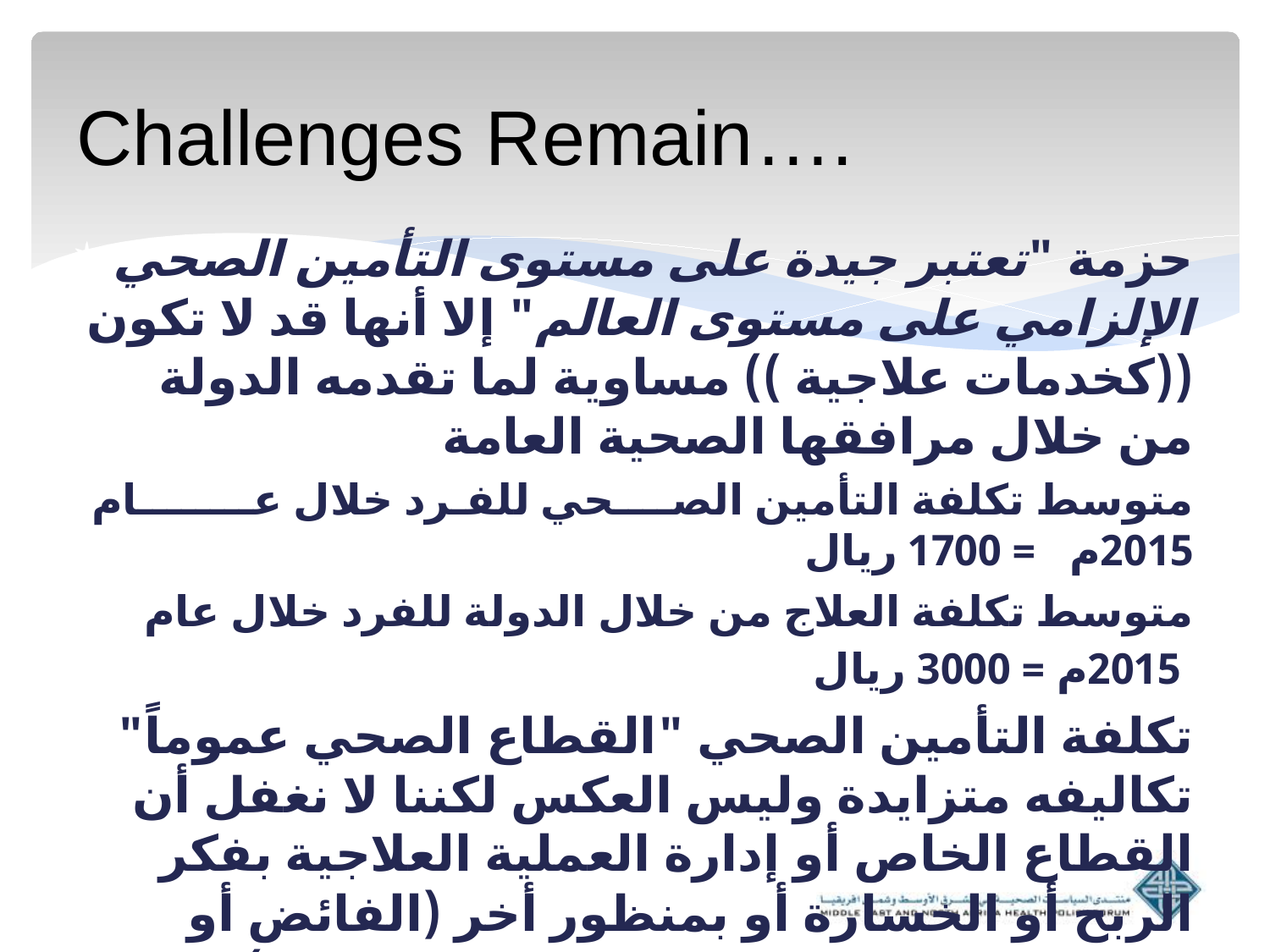

# Challenges Remain….
حزمة "تعتبر جيدة على مستوى التأمين الصحي الإلزامي على مستوى العالم" إلا أنها قد لا تكون ((كخدمات علاجية )) مساوية لما تقدمه الدولة من خلال مرافقها الصحية العامة
متوسط تكلفة التأمين الصــــحي للفـرد خلال عــــــــام 2015م   = 1700 ريال
متوسط تكلفة العلاج من خلال الدولة للفرد خلال عام 2015م = 3000 ريال
تكلفة التأمين الصحي "القطاع الصحي عموماً" تكاليفه متزايدة وليس العكس لكننا لا نغفل أن القطاع الخاص أو إدارة العملية العلاجية بفكر الربح أو الخسارة أو بمنظور أخر (الفائض أو العجز في القطاعات التي لا تهدف للربح) بلا شك أجدى من ناحية التكلفة/المنفعة وكفاءة الإنفاق ستكون بحدود أعلى من ما هو حاصل الأن.